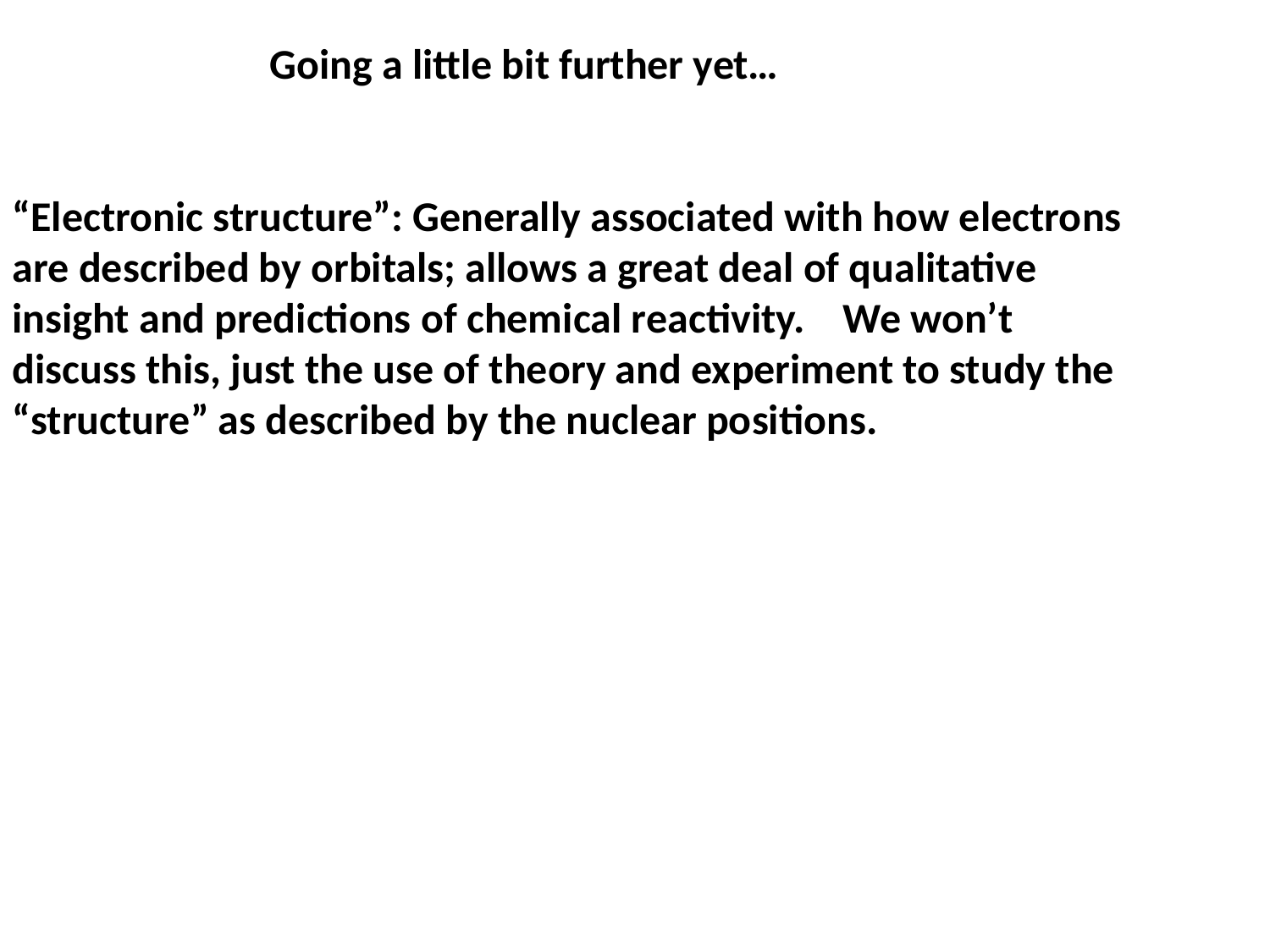

Going a little bit further yet…

“Electronic structure”: Generally associated with how electrons are described by orbitals; allows a great deal of qualitative insight and predictions of chemical reactivity.    We won’t discuss this, just the use of theory and experiment to study the
“structure” as described by the nuclear positions.